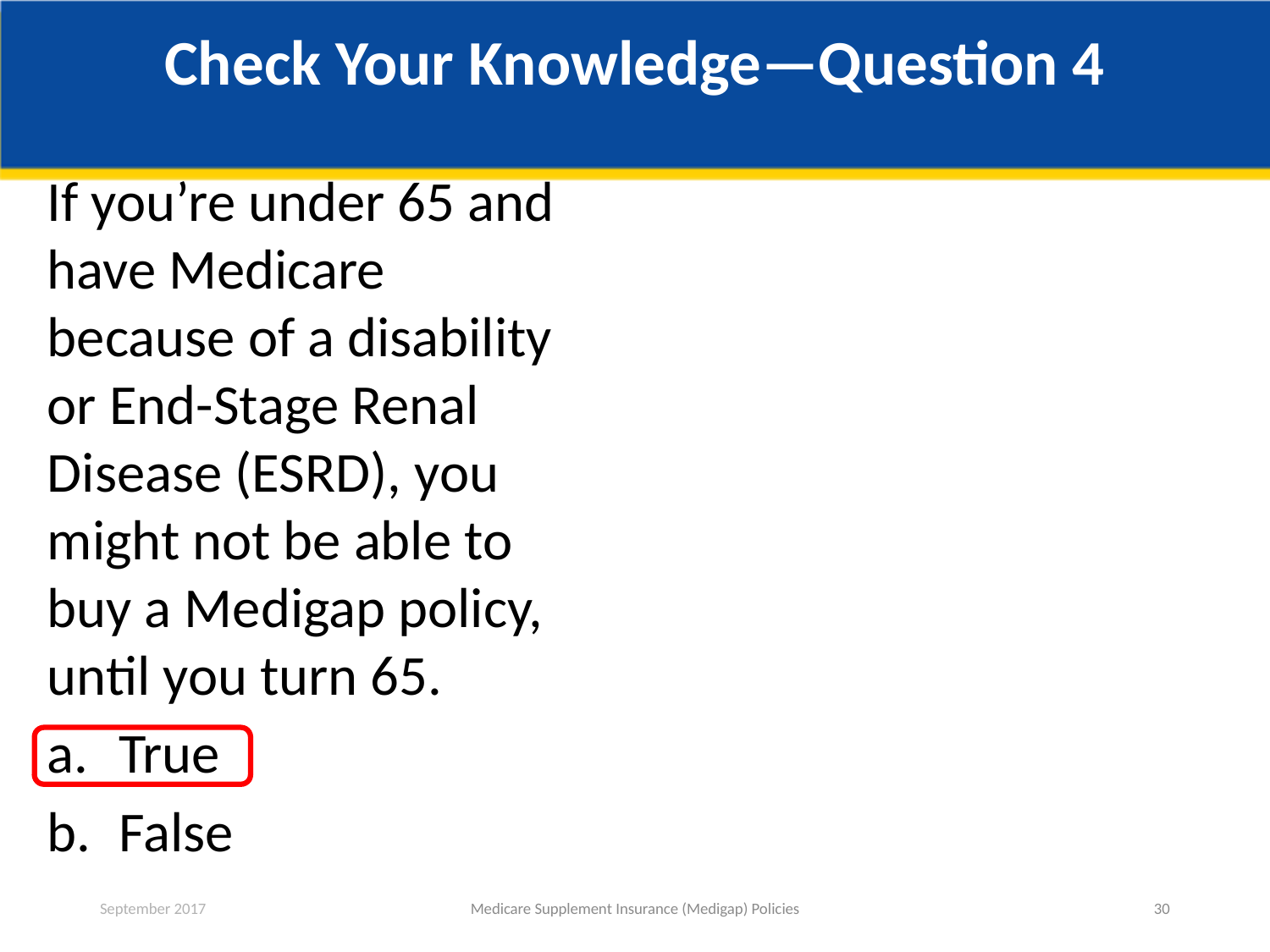

# Check Your Knowledge—Question 4
If you’re under 65 and have Medicare because of a disability or End-Stage Renal Disease (ESRD), you might not be able to buy a Medigap policy, until you turn 65.
True
False

September 2017
Medicare Supplement Insurance (Medigap) Policies
30